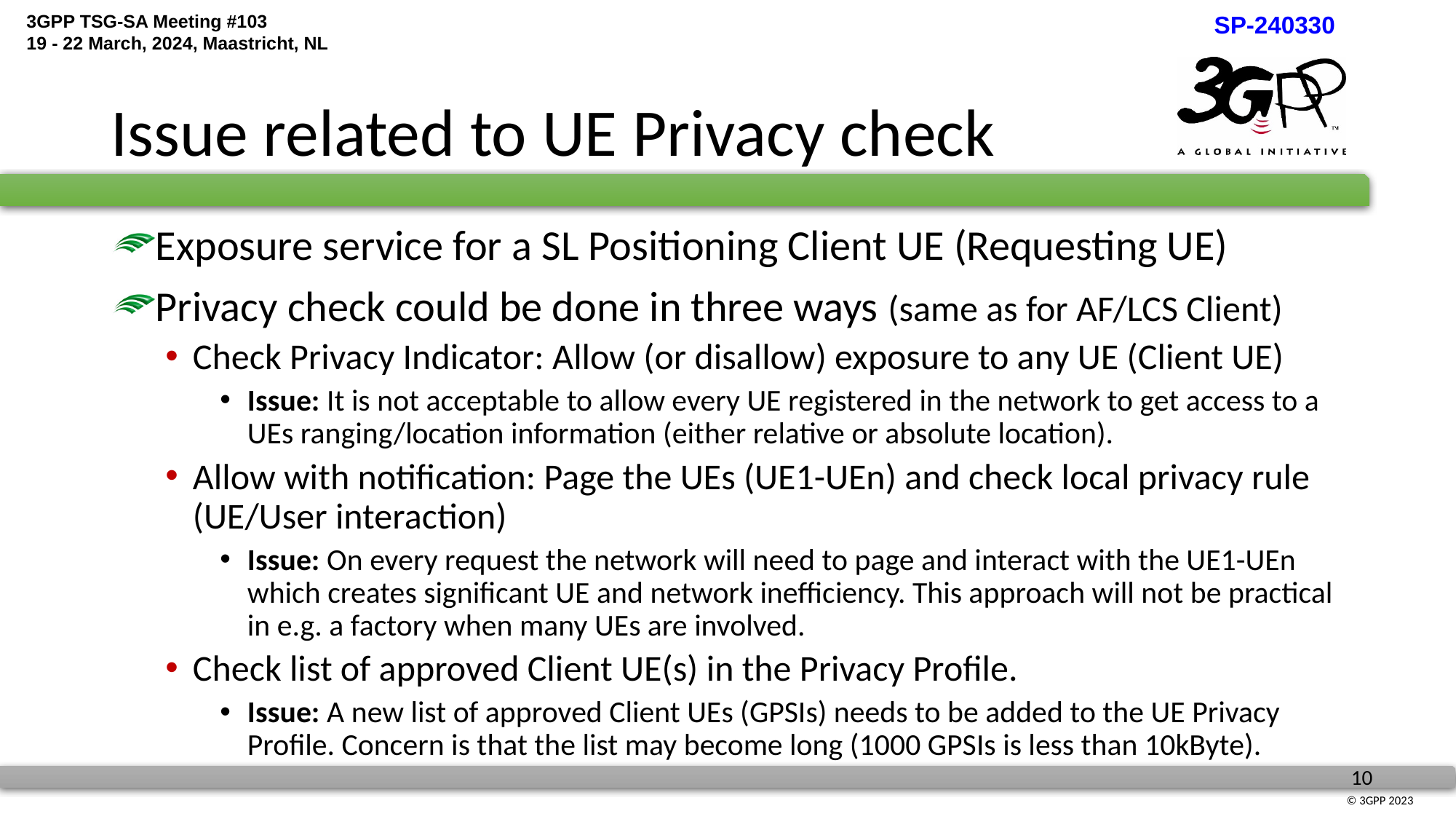

# Issue related to UE Privacy check
Exposure service for a SL Positioning Client UE (Requesting UE)
Privacy check could be done in three ways (same as for AF/LCS Client)
Check Privacy Indicator: Allow (or disallow) exposure to any UE (Client UE)
Issue: It is not acceptable to allow every UE registered in the network to get access to a UEs ranging/location information (either relative or absolute location).
Allow with notification: Page the UEs (UE1-UEn) and check local privacy rule (UE/User interaction)
Issue: On every request the network will need to page and interact with the UE1-UEn which creates significant UE and network inefficiency. This approach will not be practical in e.g. a factory when many UEs are involved.
Check list of approved Client UE(s) in the Privacy Profile.
Issue: A new list of approved Client UEs (GPSIs) needs to be added to the UE Privacy Profile. Concern is that the list may become long (1000 GPSIs is less than 10kByte).